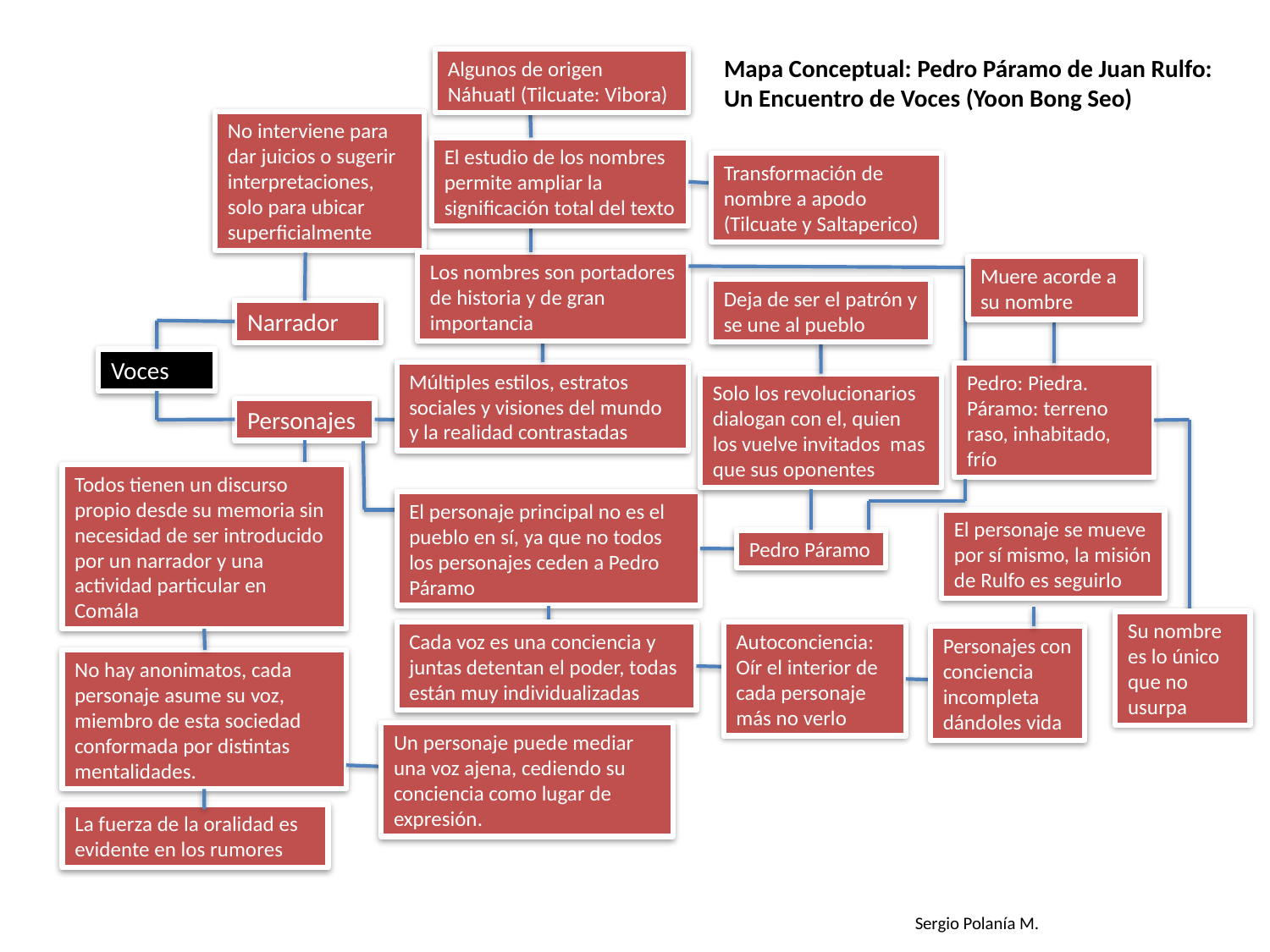

Mapa Conceptual: Pedro Páramo de Juan Rulfo: Un Encuentro de Voces (Yoon Bong Seo)
Algunos de origen Náhuatl (Tilcuate: Vibora)
No interviene para dar juicios o sugerir interpretaciones, solo para ubicar superficialmente
El estudio de los nombres permite ampliar la significación total del texto
Transformación de nombre a apodo (Tilcuate y Saltaperico)
Los nombres son portadores de historia y de gran importancia
Muere acorde a su nombre
Deja de ser el patrón y se une al pueblo
Narrador
Voces
Múltiples estilos, estratos sociales y visiones del mundo y la realidad contrastadas
Pedro: Piedra. Páramo: terreno raso, inhabitado, frío
Solo los revolucionarios dialogan con el, quien los vuelve invitados  mas que sus oponentes
Personajes
Todos tienen un discurso propio desde su memoria sin necesidad de ser introducido por un narrador y una actividad particular en Comála
El personaje principal no es el pueblo en sí, ya que no todos los personajes ceden a Pedro Páramo
El personaje se mueve por sí mismo, la misión de Rulfo es seguirlo
Pedro Páramo
Su nombre es lo único que no usurpa
Cada voz es una conciencia y juntas detentan el poder, todas están muy individualizadas
Autoconciencia: Oír el interior de cada personaje más no verlo
Personajes con conciencia incompleta dándoles vida
No hay anonimatos, cada personaje asume su voz, miembro de esta sociedad conformada por distintas mentalidades.
Un personaje puede mediar una voz ajena, cediendo su conciencia como lugar de expresión.
La fuerza de la oralidad es evidente en los rumores
Sergio Polanía M.